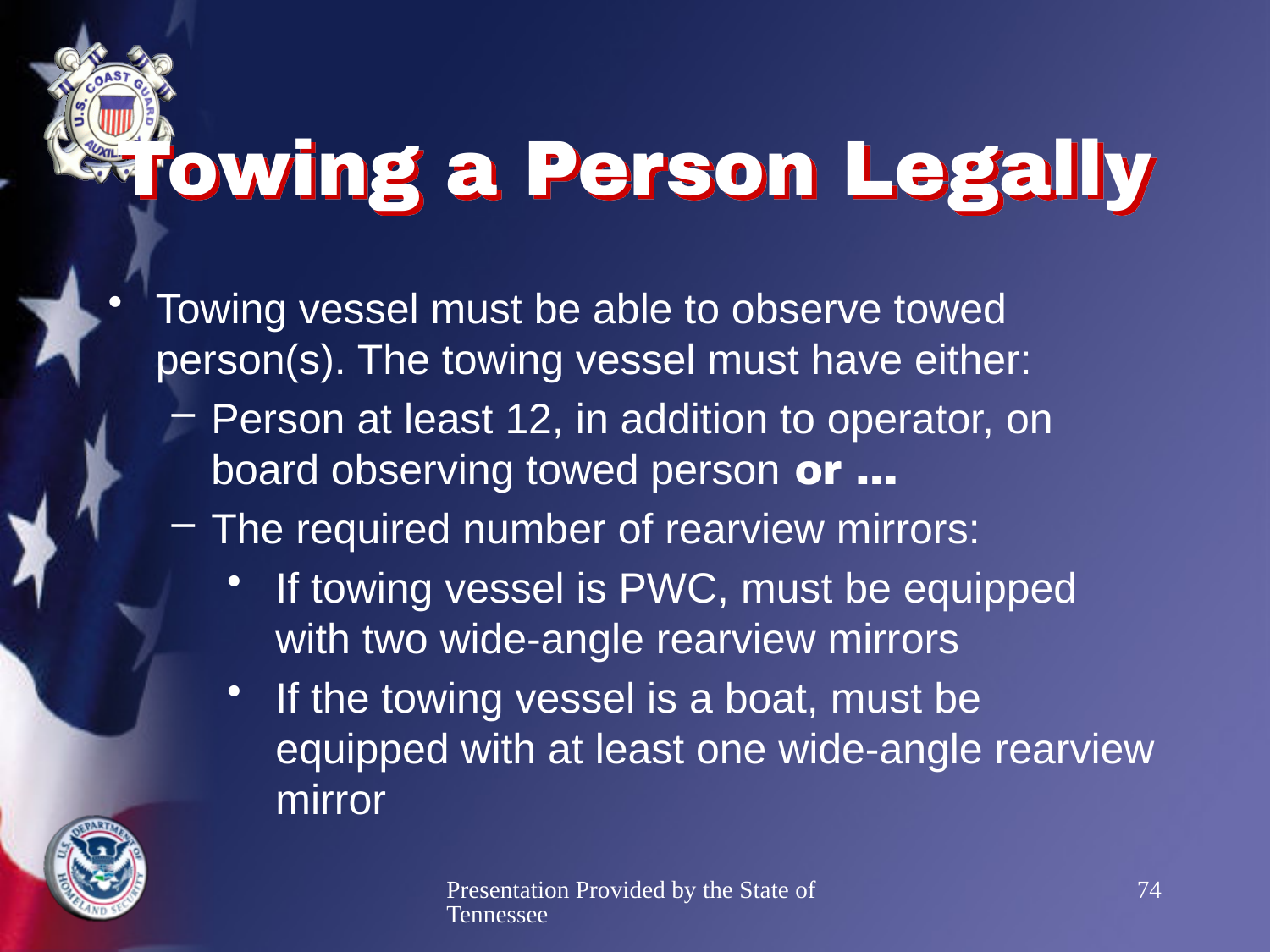

# Towing a Person Legally
Towing vessel must be able to observe towed person(s). The towing vessel must have either:
Person at least 12, in addition to operator, on board observing towed person or …
The required number of rearview mirrors:
If towing vessel is PWC, must be equipped with two wide-angle rearview mirrors
If the towing vessel is a boat, must be equipped with at least one wide-angle rearview mirror
Presentation Provided by the State of Tennessee
74